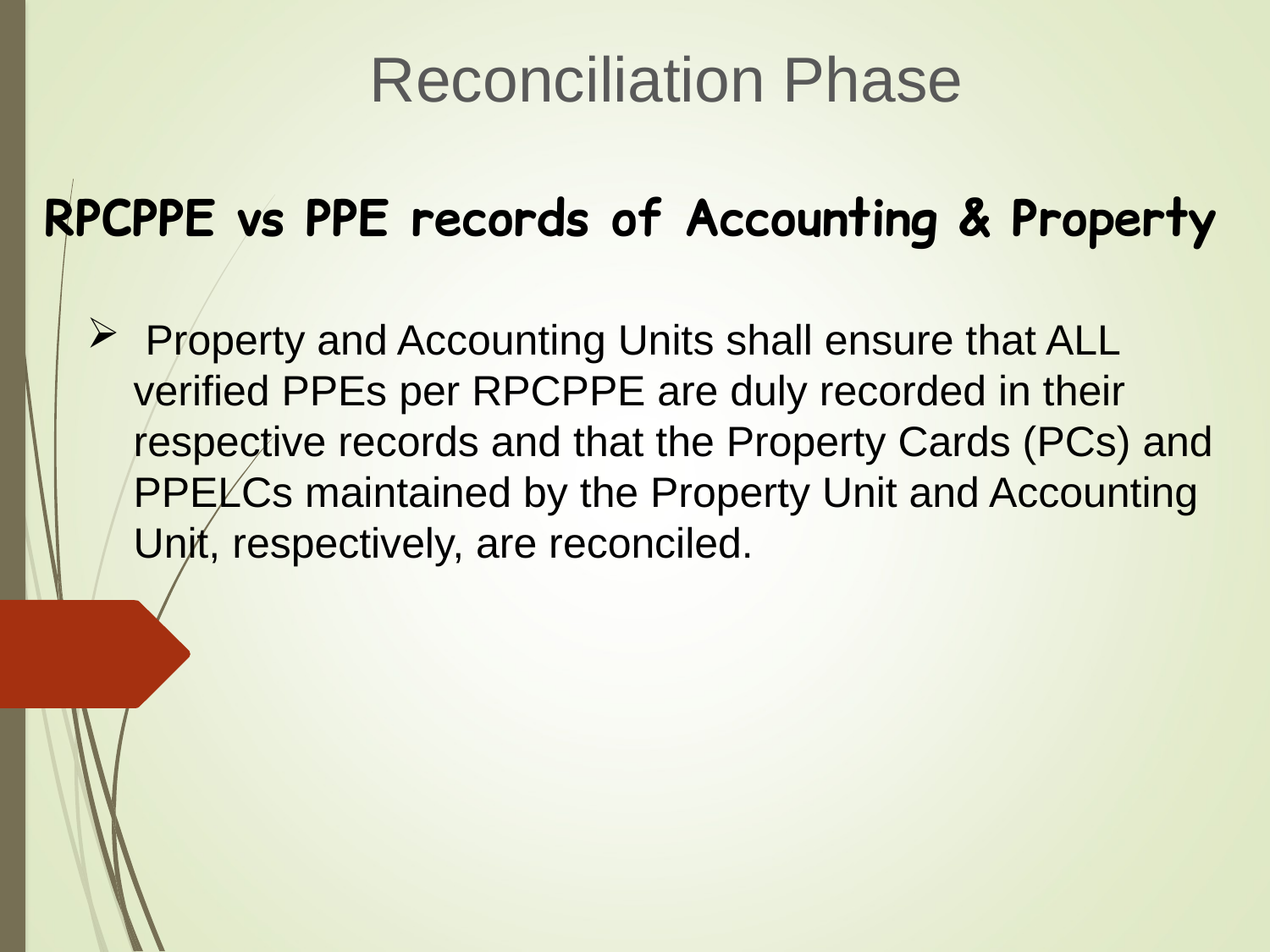

Reconciliation Phase
RPCPPE vs PPE records of Accounting & Property
 Property and Accounting Units shall ensure that ALL verified PPEs per RPCPPE are duly recorded in their respective records and that the Property Cards (PCs) and PPELCs maintained by the Property Unit and Accounting Unit, respectively, are reconciled.